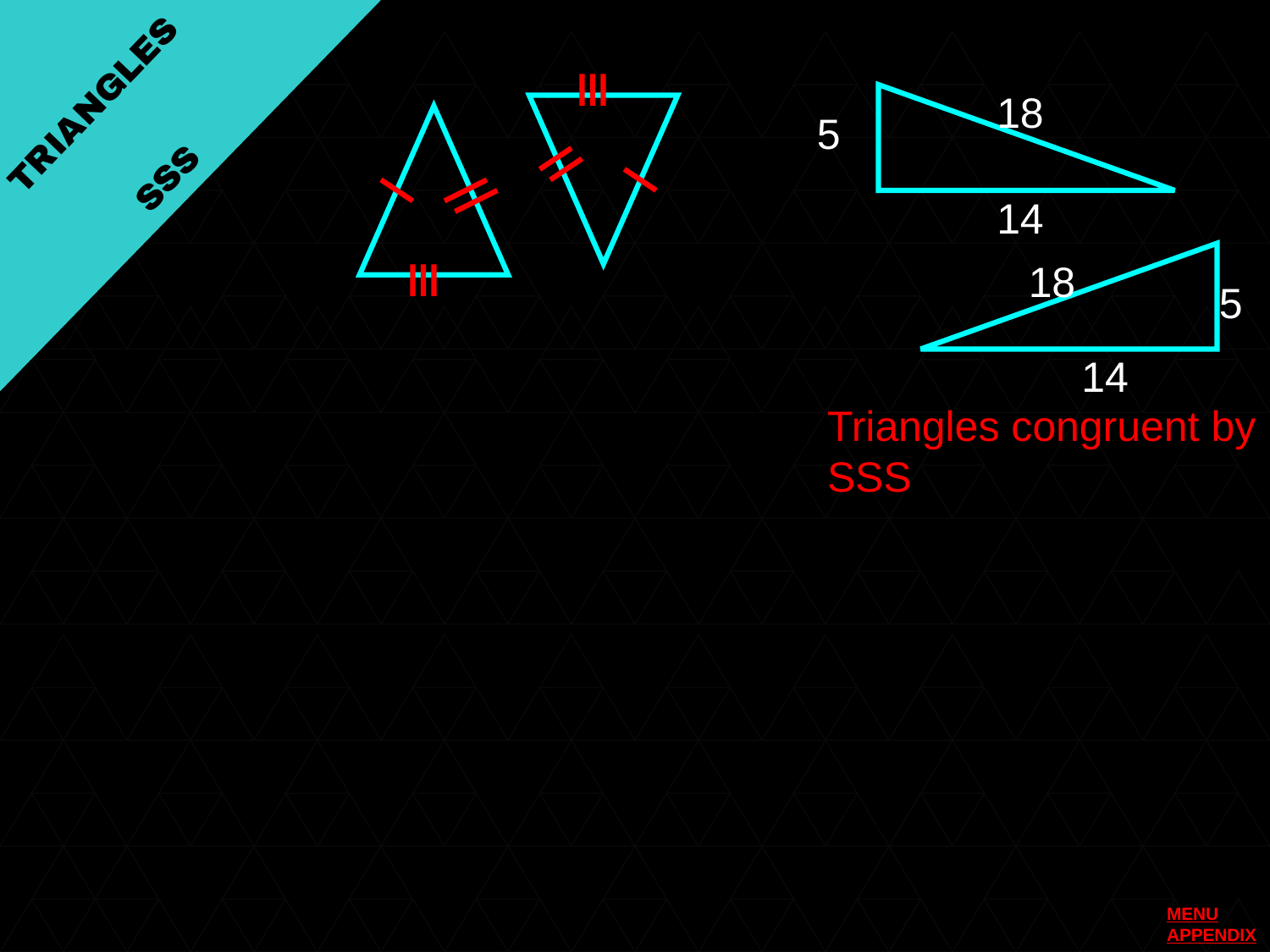

18
TRIANGLES

5

SSS

14

18

5
14
Triangles congruent by SSS
MENU
APPENDIX